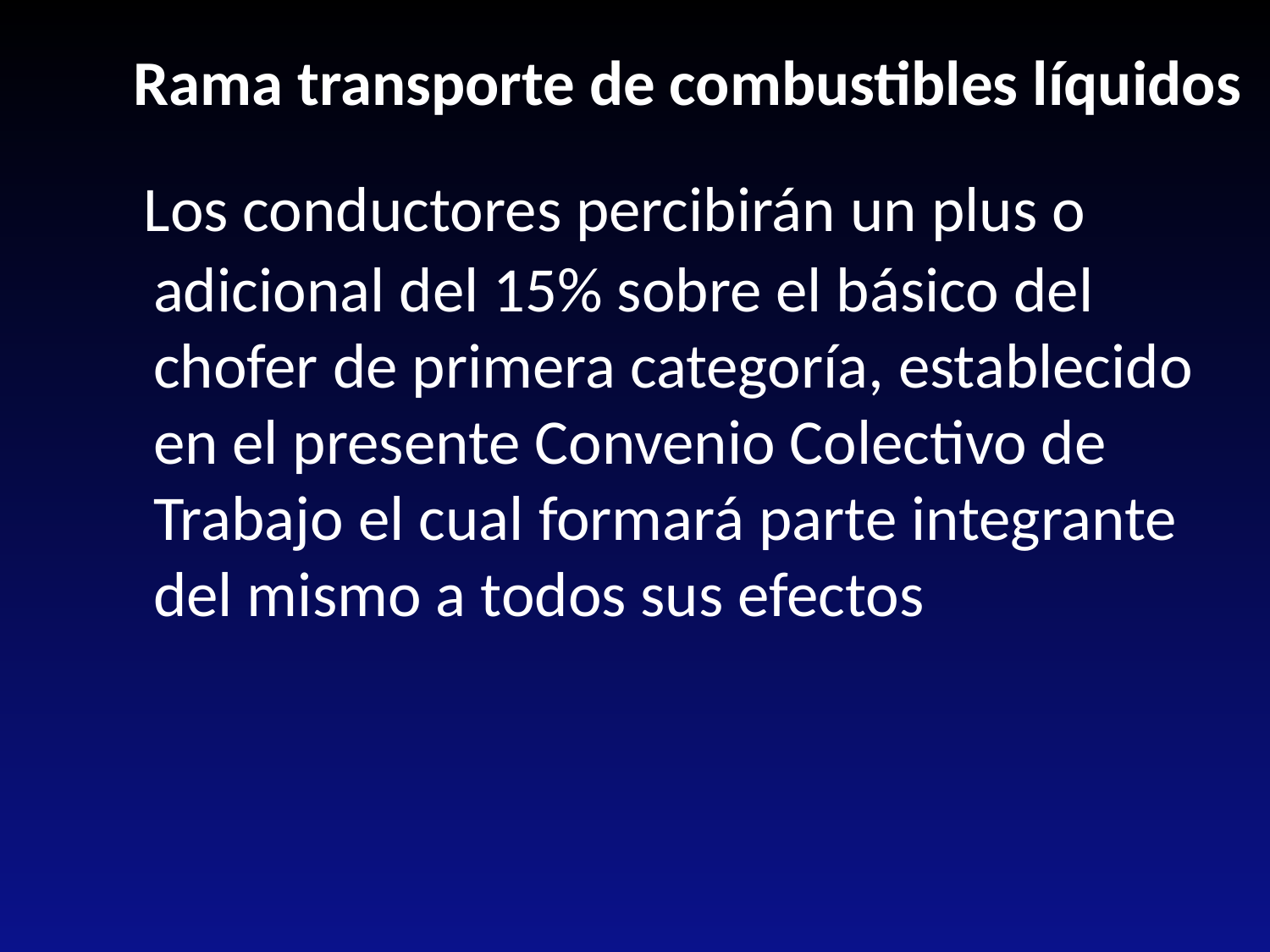

Rama transporte de combustibles líquidos
  Los conductores percibirán un plus o adicional del 15% sobre el básico del chofer de primera categoría, establecido  en el presente Convenio Colectivo de Trabajo el cual formará parte integrante del mismo a todos sus efectos